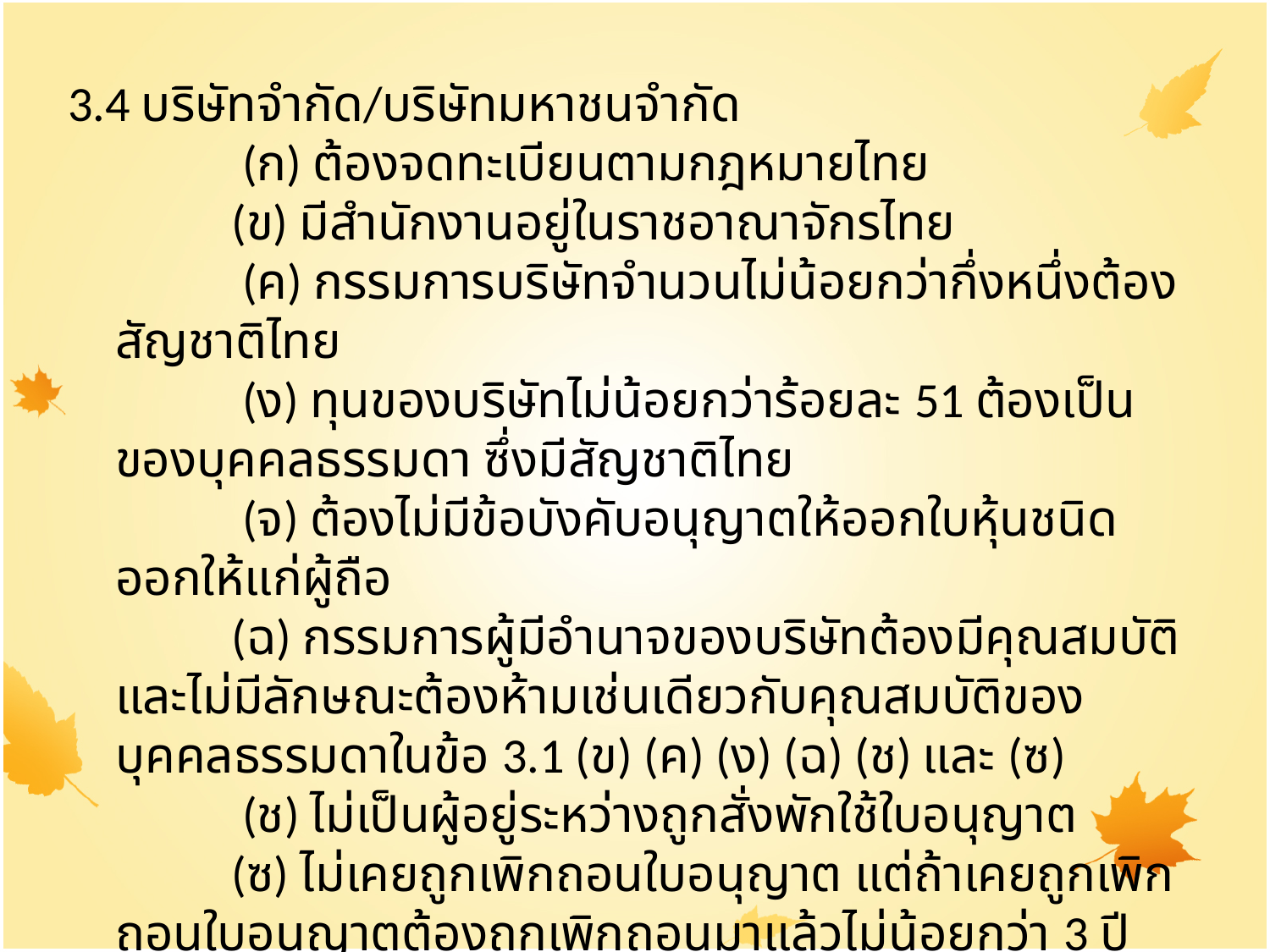

3.4 บริษัทจำกัด/บริษัทมหาชนจำกัด
        	(ก) ต้องจดทะเบียนตามกฎหมายไทย
         (ข) มีสำนักงานอยู่ในราชอาณาจักรไทย
      	(ค) กรรมการบริษัทจำนวนไม่น้อยกว่ากึ่งหนึ่งต้องสัญชาติไทย
      	(ง) ทุนของบริษัทไม่น้อยกว่าร้อยละ 51 ต้องเป็นของบุคคลธรรมดา ซึ่งมีสัญชาติไทย
      	(จ) ต้องไม่มีข้อบังคับอนุญาตให้ออกใบหุ้นชนิดออกให้แก่ผู้ถือ
         (ฉ) กรรมการผู้มีอำนาจของบริษัทต้องมีคุณสมบัติและไม่มีลักษณะต้องห้ามเช่นเดียวกับคุณสมบัติของบุคคลธรรมดาในข้อ 3.1 (ข) (ค) (ง) (ฉ) (ช) และ (ซ)
        	(ช) ไม่เป็นผู้อยู่ระหว่างถูกสั่งพักใช้ใบอนุญาต
         (ซ) ไม่เคยถูกเพิกถอนใบอนุญาต แต่ถ้าเคยถูกเพิกถอนใบอนุญาตต้องถูกเพิกถอนมาแล้วไม่น้อยกว่า 3 ปี